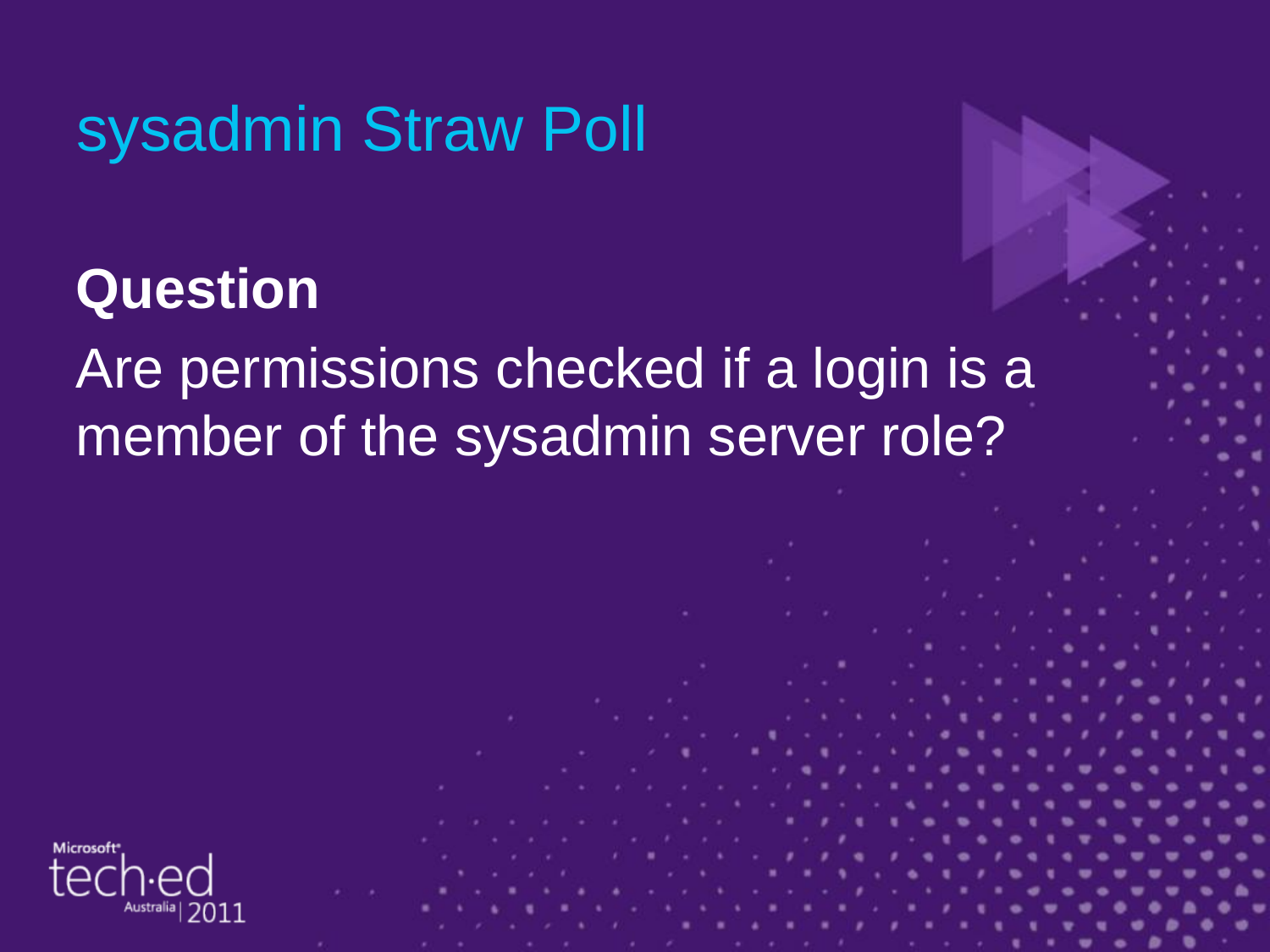

# sysadmin Straw Poll
Question
Are permissions checked if a login is a member of the sysadmin server role?